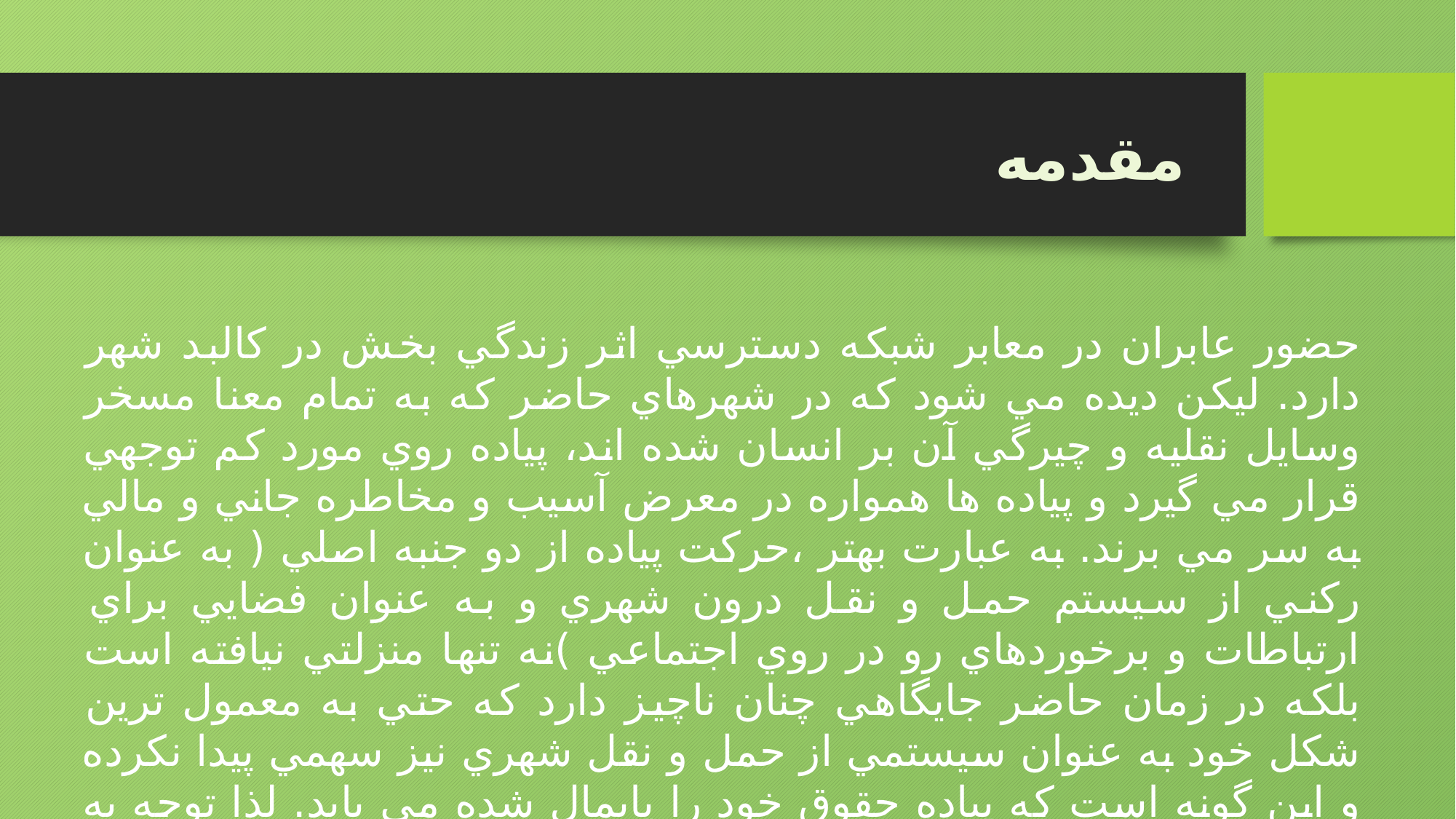

مقدمه
حضور عابران در معابر شبكه دسترسي اثر زندگي بخش در كالبد شهر دارد. ليكن ديده مي شود كه در شهرهاي حاضر كه به تمام معنا مسخر وسايل نقليه و چيرگي آن بر انسان شده اند، پياده روي مورد كم توجهي قرار مي گيرد و پياده ها همواره در معرض آسيب و مخاطره جاني و مالي به سر مي برند. به عبارت بهتر ،حركت پياده از دو جنبه اصلي ( به عنوان ركني از سيستم حمل و نقل درون شهري و به عنوان فضايي براي ارتباطات و برخوردهاي رو در روي اجتماعي )نه تنها منزلتي نيافته است بلكه در زمان حاضر جايگاهي چنان ناچيز دارد كه حتي به معمول ترين شكل خود به عنوان سيستمي از حمل و نقل شهري نيز سهمي پيدا نكرده و اين گونه است كه پياده حقوق خود را پايمال شده مي يابد. لذا توجه به مسأله ارتقاء كيفيت محيط ها ي شهري و در پي آن توجه به افراد پياده در شهر به عنوان عناصر اصلي تشكيل دهنده از جهات مختلف حائز اهميت مي باشد.